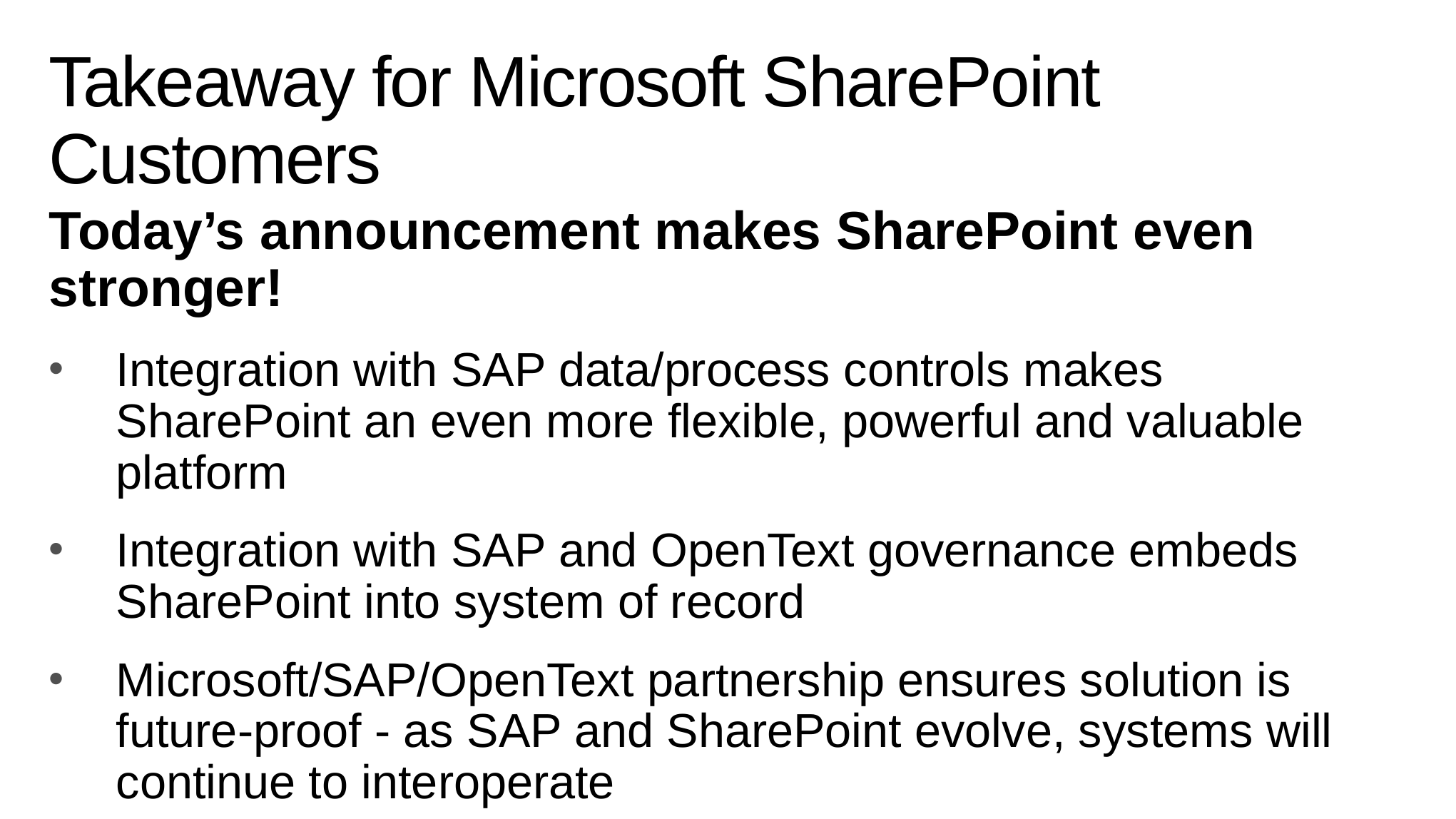

# Takeaway for Microsoft SharePoint Customers
Today’s announcement makes SharePoint even stronger!
Integration with SAP data/process controls makes SharePoint an even more flexible, powerful and valuable platform
Integration with SAP and OpenText governance embeds SharePoint into system of record
Microsoft/SAP/OpenText partnership ensures solution is future-proof - as SAP and SharePoint evolve, systems will continue to interoperate